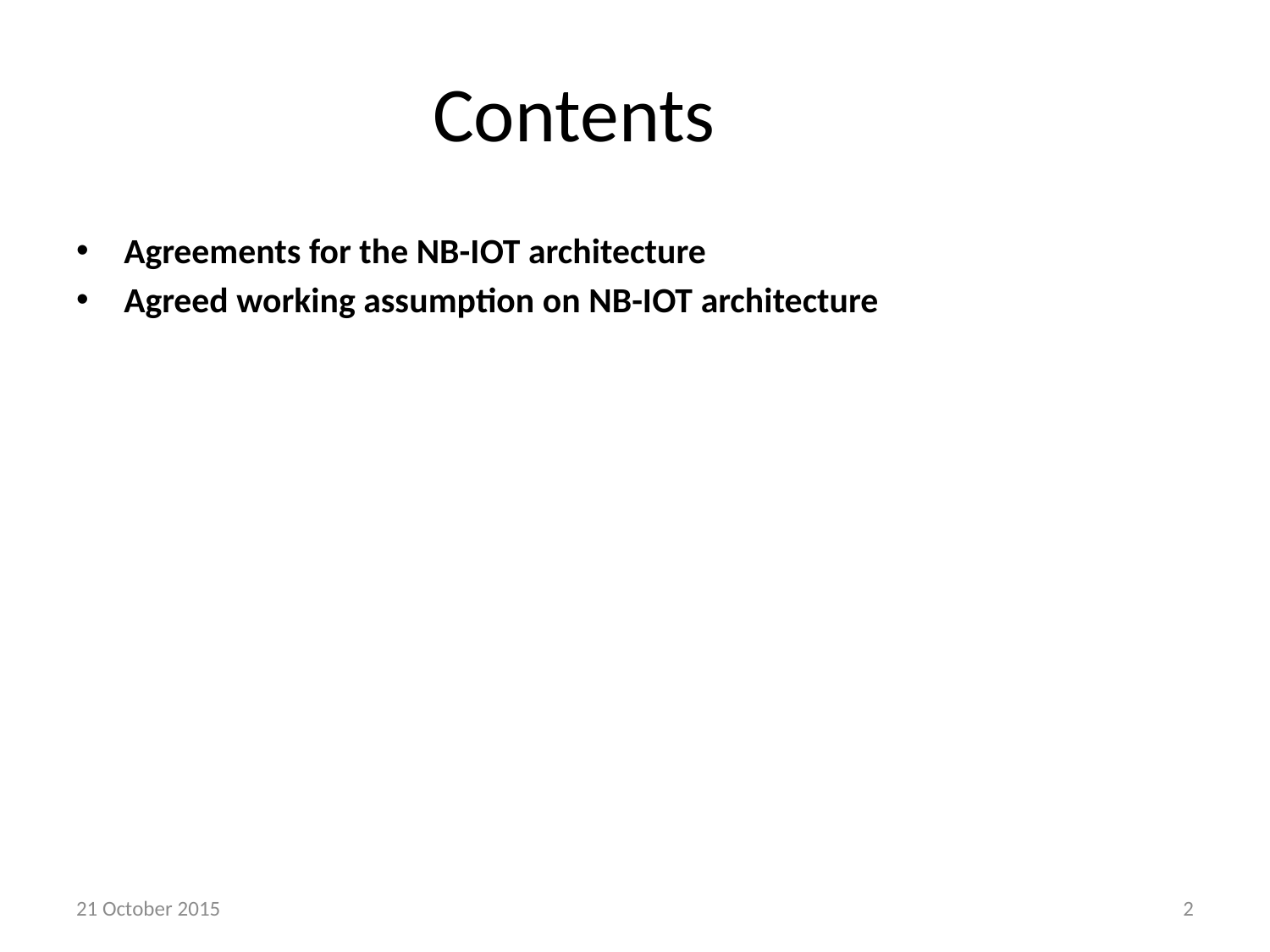

# Contents
Agreements for the NB-IOT architecture
Agreed working assumption on NB-IOT architecture
2
21 October 2015